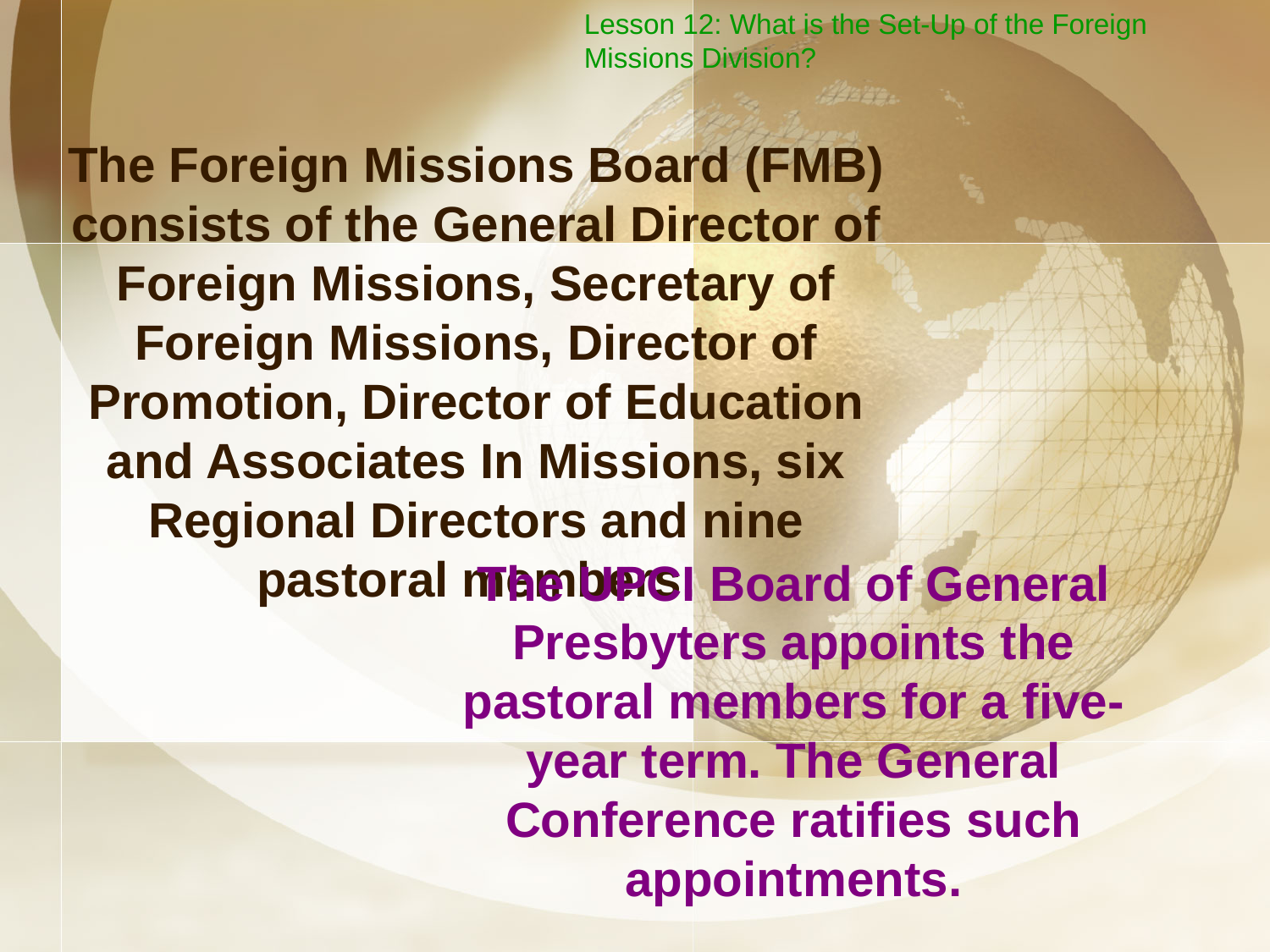

Lesson 12: What is the Set-Up of the Foreign Missions Division?
The Foreign Missions Board (FMB) consists of the General Director of Foreign Missions, Secretary of Foreign Missions, Director of Promotion, Director of Education and Associates In Missions, six Regional Directors and nine pastoral members.
The UPCI Board of General Presbyters appoints the pastoral members for a five-year term. The General Conference ratifies such appointments.